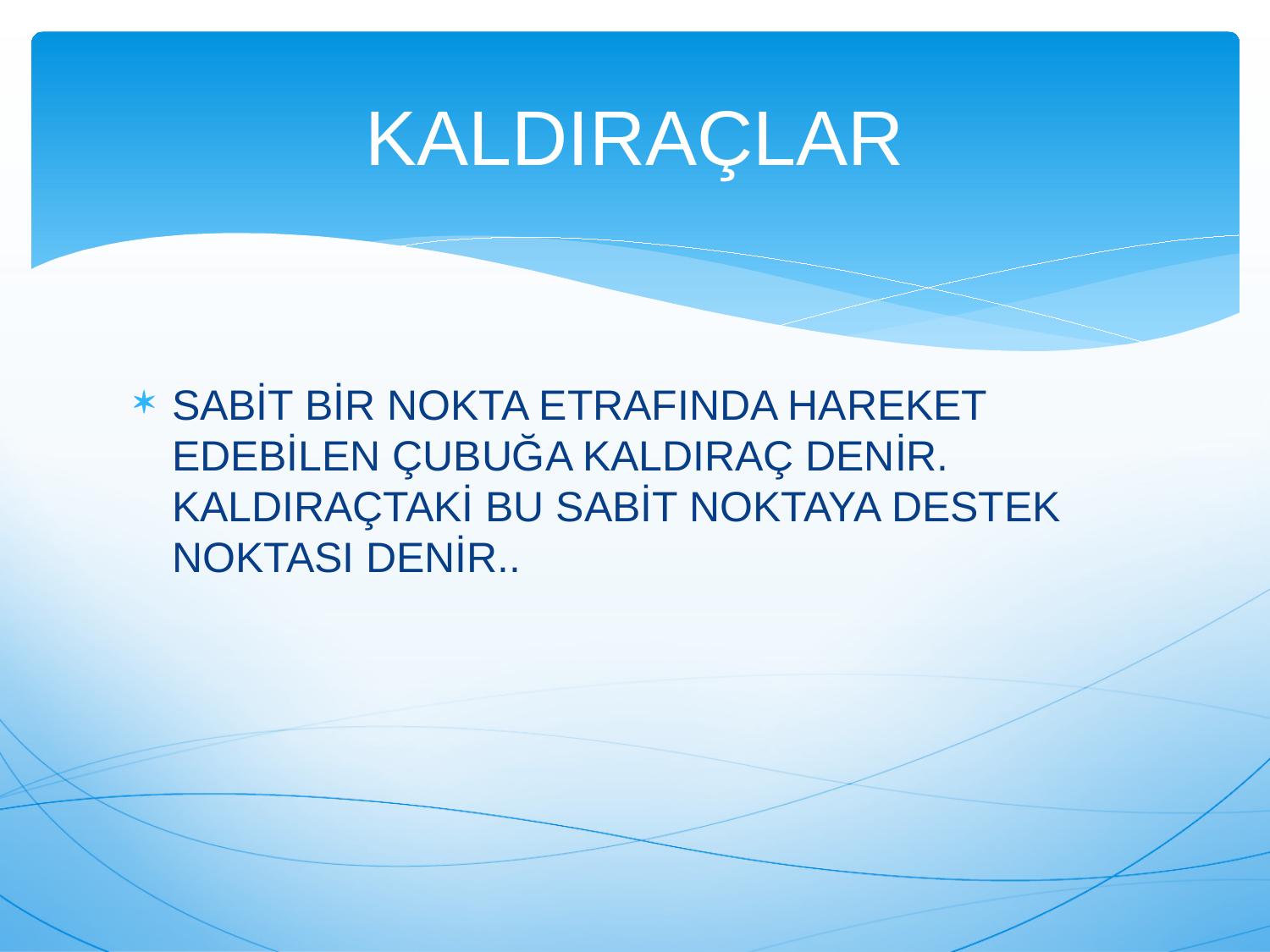

# KALDIRAÇLAR
SABİT BİR NOKTA ETRAFINDA HAREKET EDEBİLEN ÇUBUĞA KALDIRAÇ DENİR. KALDIRAÇTAKİ BU SABİT NOKTAYA DESTEK NOKTASI DENİR..